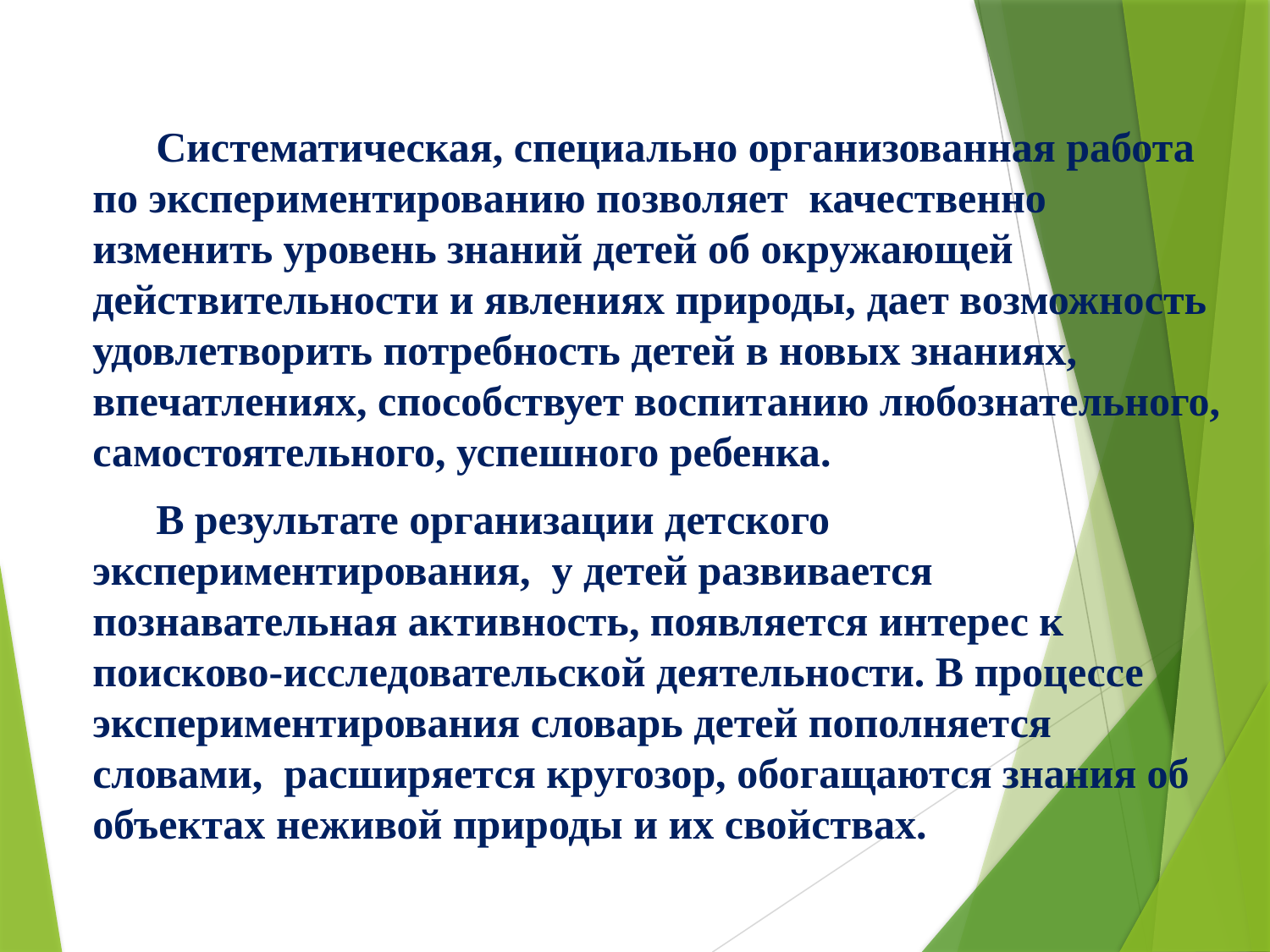

Систематическая, специально организованная работа по экспериментированию позволяет  качественно изменить уровень знаний детей об окружающей действительности и явлениях природы, дает возможность удовлетворить потребность детей в новых знаниях, впечатлениях, способствует воспитанию любознательного, самостоятельного, успешного ребенка.
      В результате организации детского экспериментирования,  у детей развивается познавательная активность, появляется интерес к поисково-исследовательской деятельности. В процессе экспериментирования словарь детей пополняется словами,  расширяется кругозор, обогащаются знания об объектах неживой природы и их свойствах.